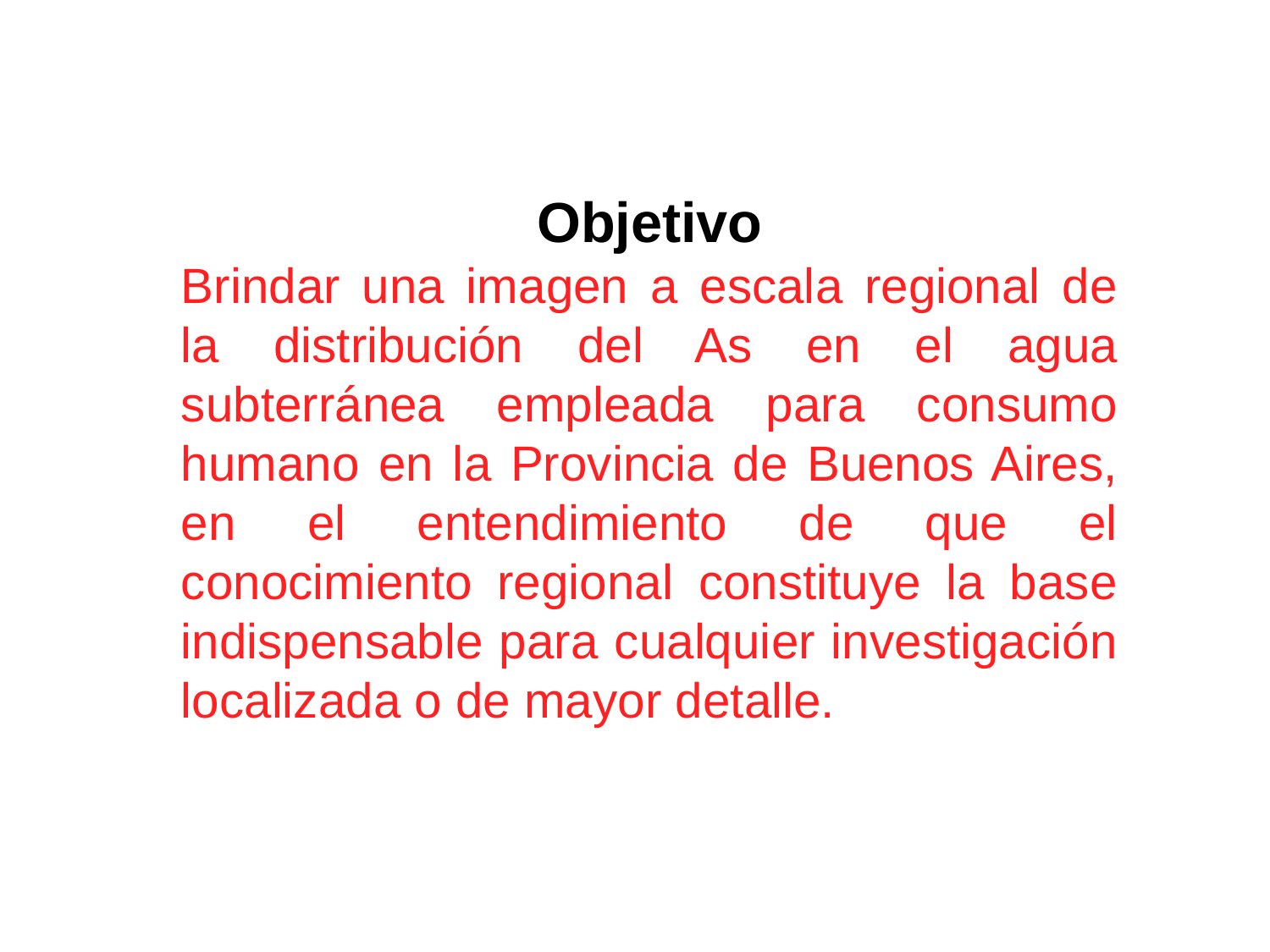

Objetivo
Brindar una imagen a escala regional de la distribución del As en el agua subterránea empleada para consumo humano en la Provincia de Buenos Aires, en el entendimiento de que el conocimiento regional constituye la base indispensable para cualquier investigación localizada o de mayor detalle.